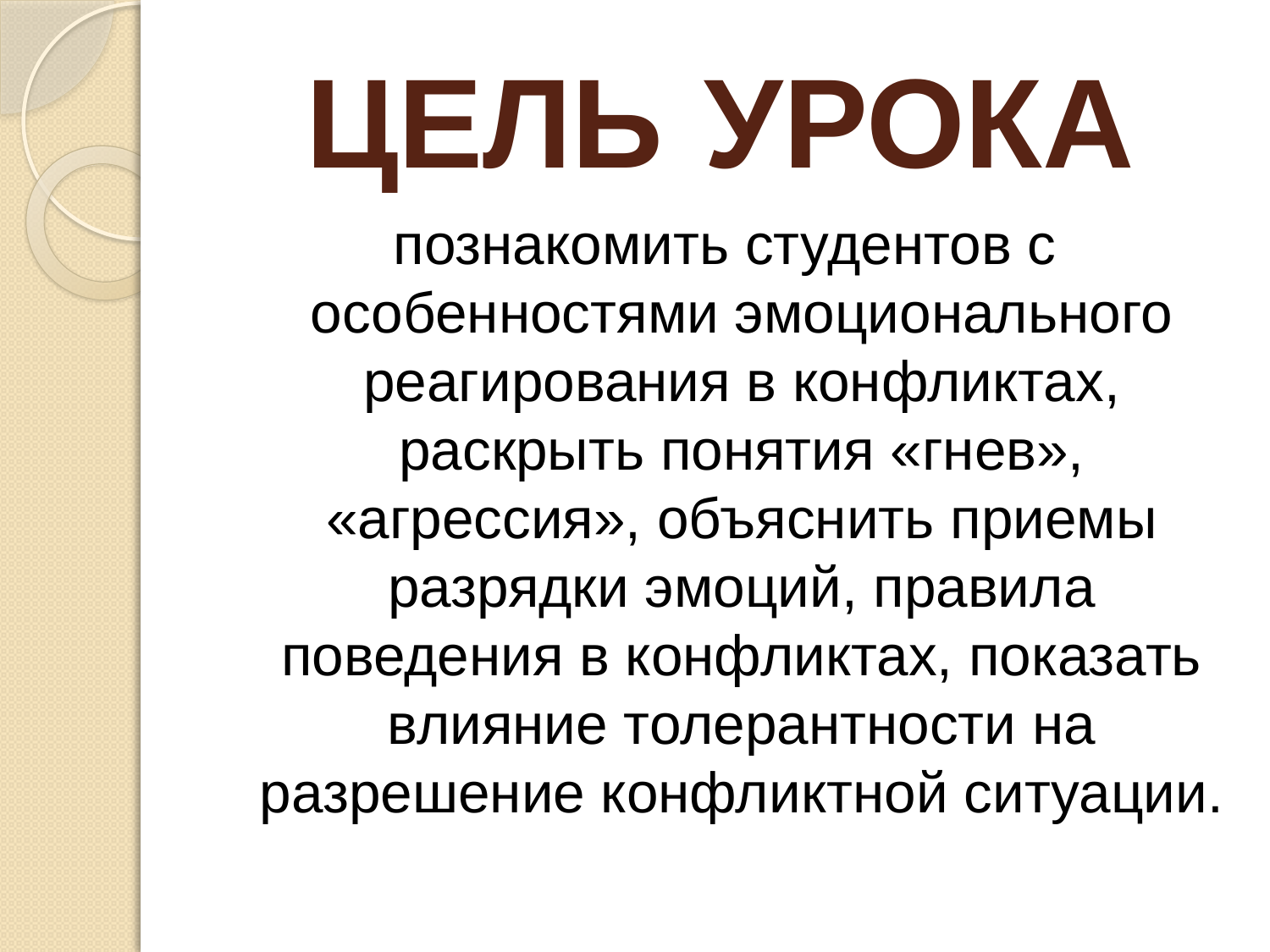

# ЦЕЛЬ УРОКА
познакомить студентов с особенностями эмоционального реагирования в конфликтах, раскрыть понятия «гнев», «агрессия», объяснить приемы разрядки эмоций, правила поведения в конфликтах, показать влияние толерантности на разрешение конфликтной ситуации.